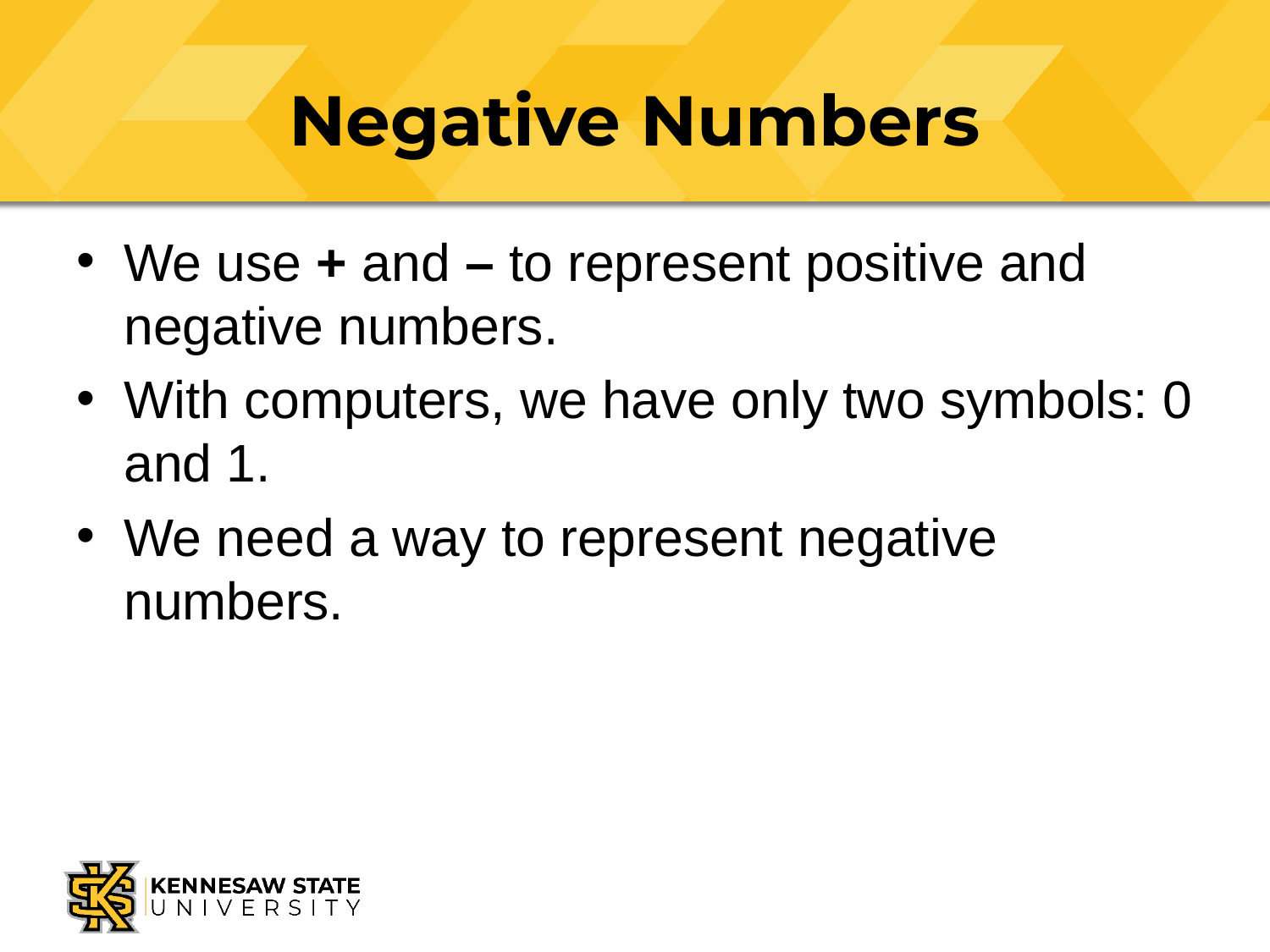

# Negative Numbers
We use + and – to represent positive and negative numbers.
With computers, we have only two symbols: 0 and 1.
We need a way to represent negative numbers.